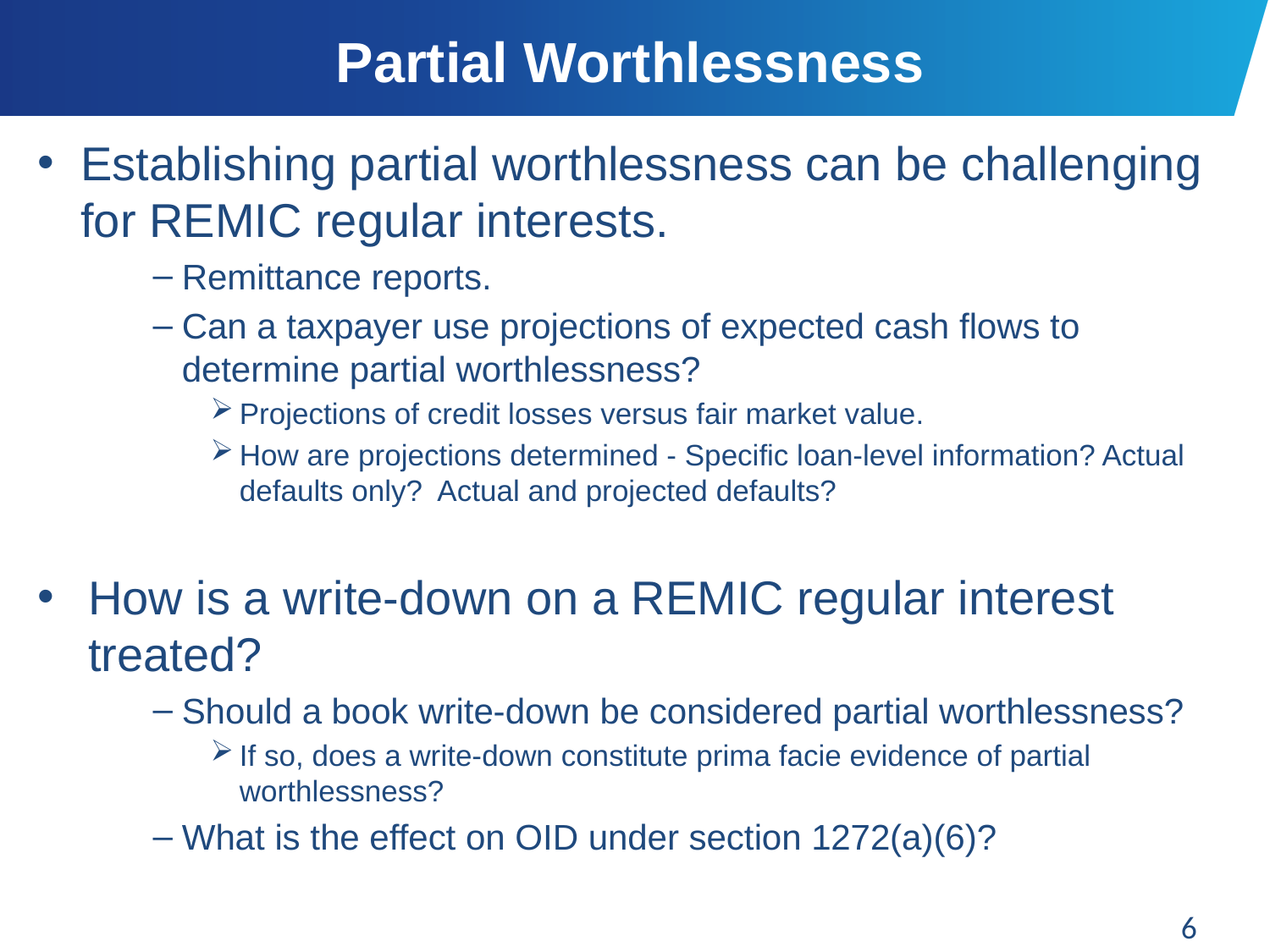

# Partial Worthlessness
Establishing partial worthlessness can be challenging for REMIC regular interests.
Remittance reports.
Can a taxpayer use projections of expected cash flows to determine partial worthlessness?
Projections of credit losses versus fair market value.
How are projections determined - Specific loan-level information? Actual defaults only?  Actual and projected defaults?

How is a write-down on a REMIC regular interest treated?
Should a book write-down be considered partial worthlessness?
If so, does a write-down constitute prima facie evidence of partial worthlessness?
What is the effect on OID under section 1272(a)(6)?

6